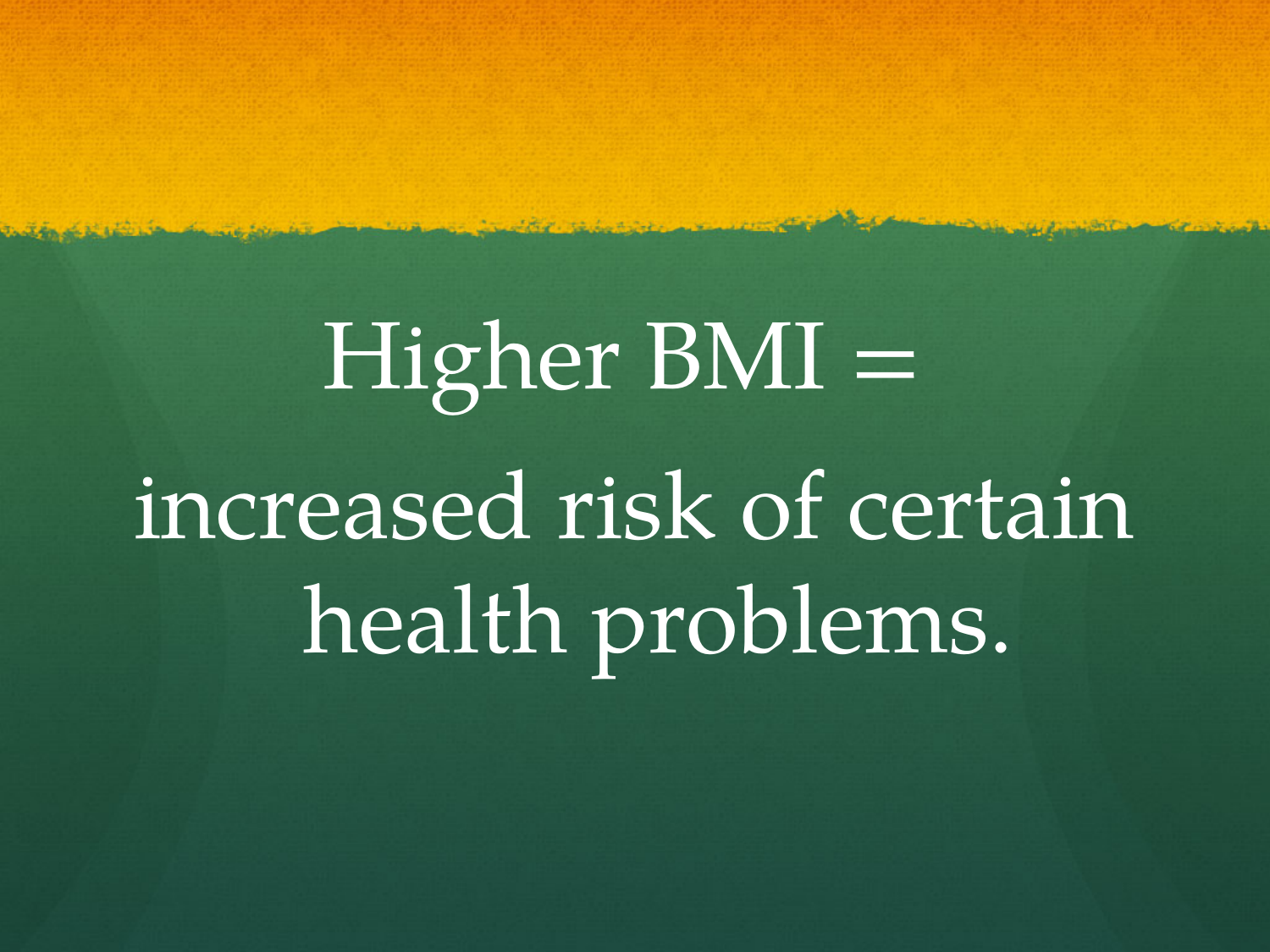

#
Higher BMI =
increased risk of certain health problems.